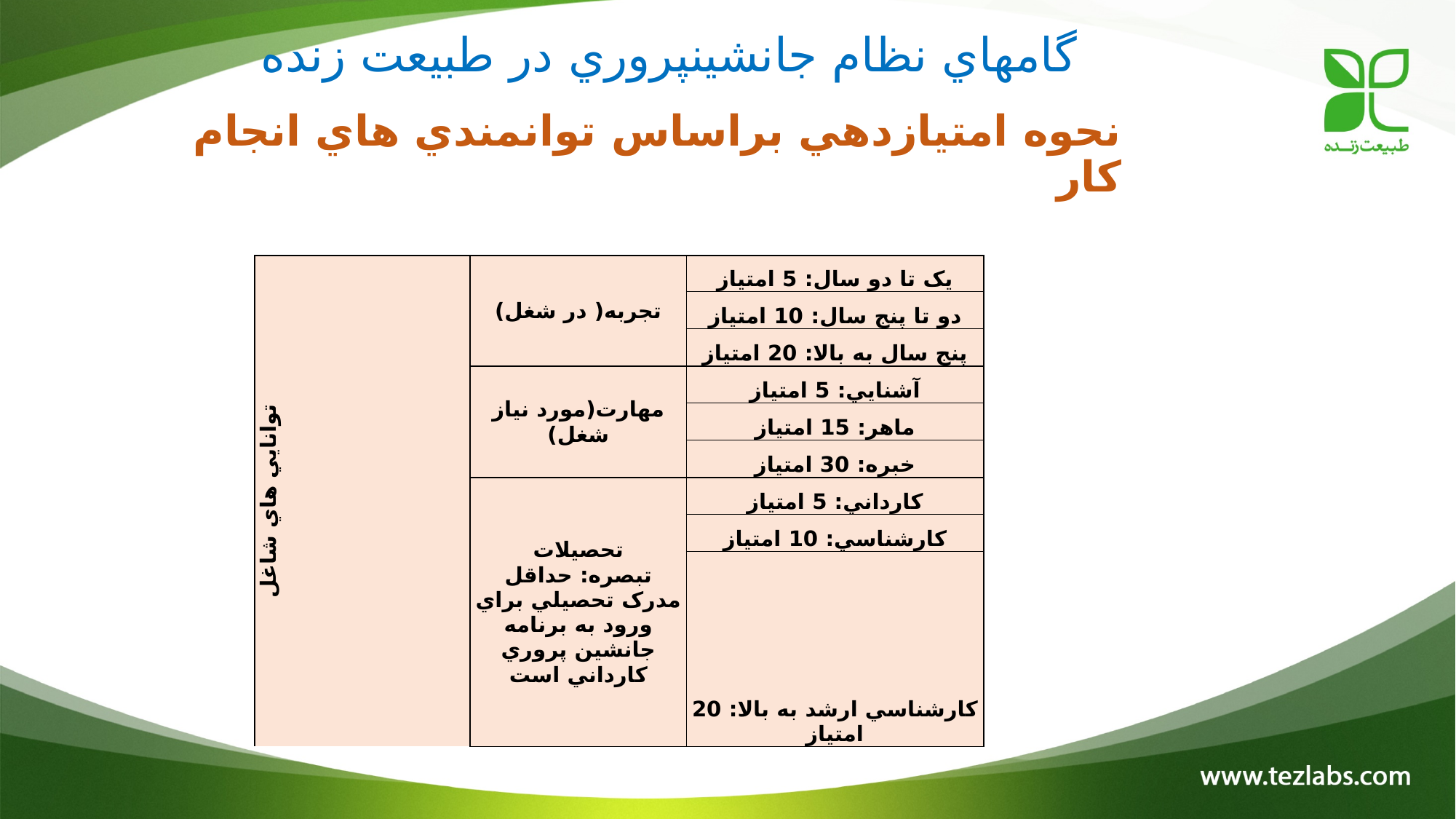

# گام­هاي نظام جانشين­پروري در طبيعت زنده
نحوه امتيازدهي براساس توانمندي هاي انجام کار
| توانايي هاي شاغل | تجربه( در شغل) | يک تا دو سال: 5 امتياز |
| --- | --- | --- |
|  |  | دو تا پنج سال: 10 امتياز |
|  |  | پنج سال به بالا: 20 امتياز |
|  | مهارت(مورد نياز شغل) | آشنايي: 5 امتياز |
|  |  | ماهر: 15 امتياز |
|  |  | خبره: 30 امتياز |
|  | تحصيلات تبصره: حداقل مدرک تحصيلي براي ورود به برنامه جانشين پروري کارداني است | کارداني: 5 امتياز |
|  |  | کارشناسي: 10 امتياز |
|  |  | کارشناسي ارشد به بالا: 20 امتياز |